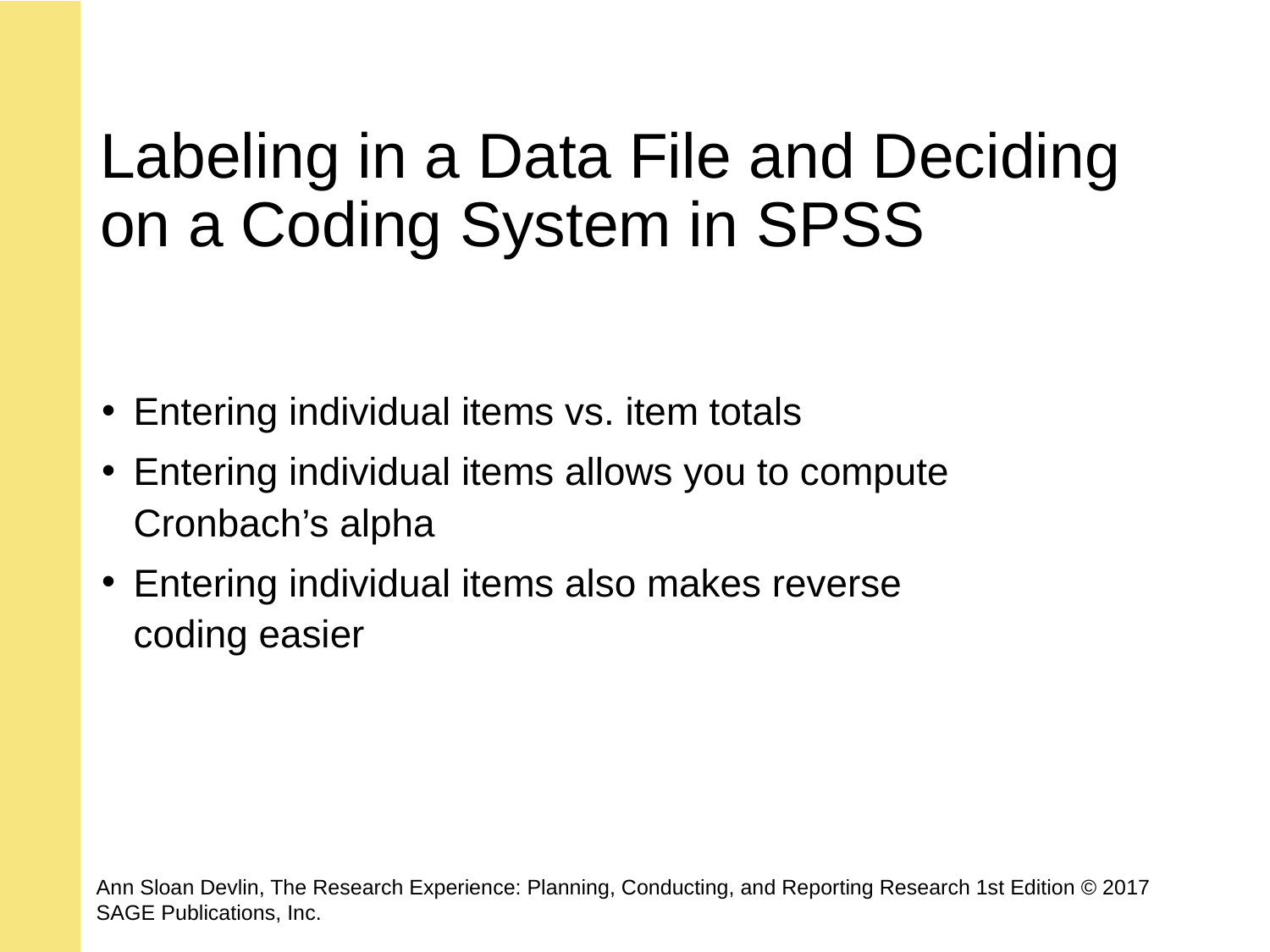

# Labeling in a Data File and Deciding on a Coding System in SPSS
Entering individual items vs. item totals
Entering individual items allows you to compute Cronbach’s alpha
Entering individual items also makes reverse coding easier